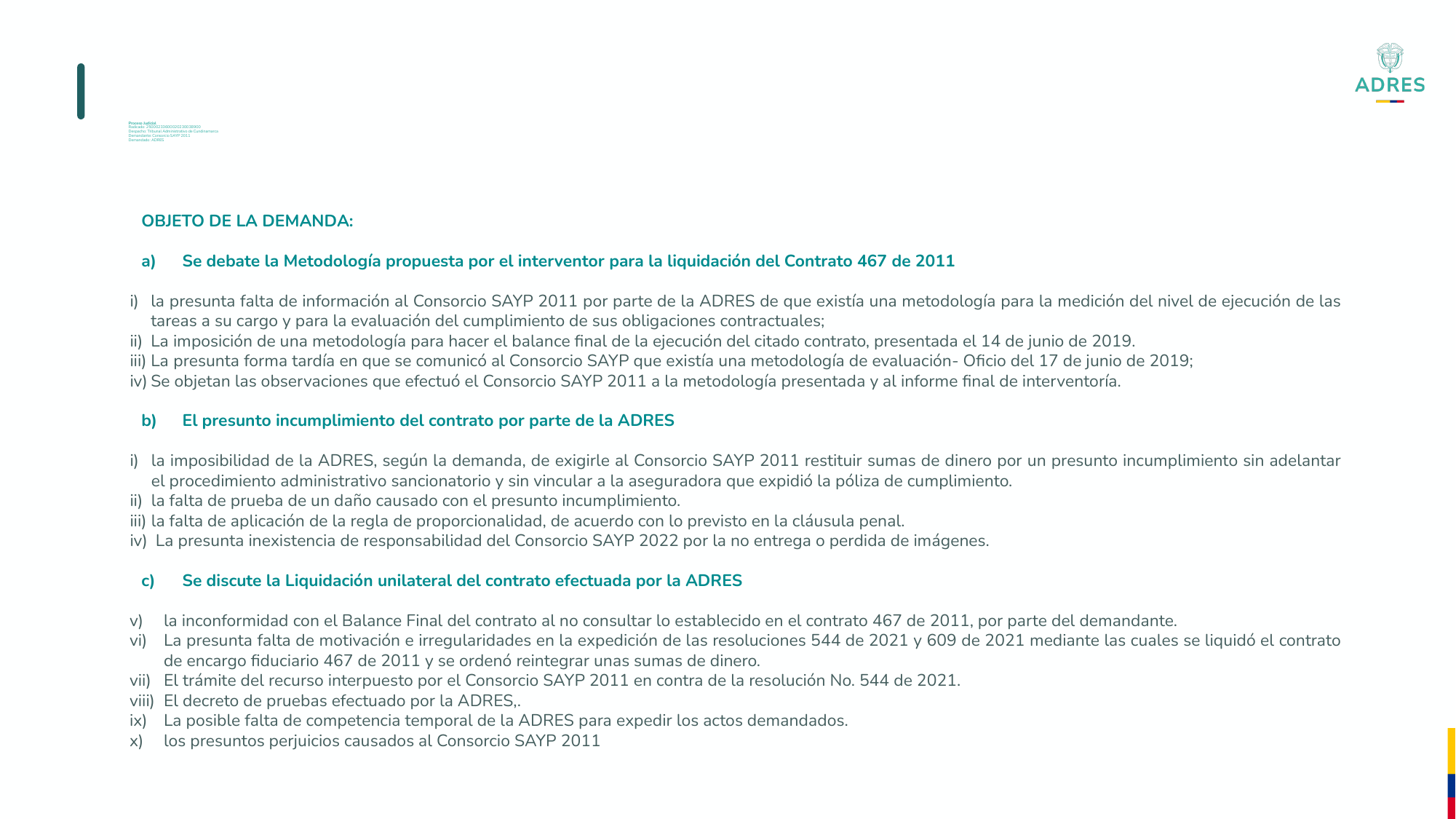

# Proceso Judicial Radicado: 25000233600020230038900 Despacho: Tribunal Administrativo de Cundinamarca Demandante: Consorcio SAYP 2011 Demandado: ADRES

OBJETO DE LA DEMANDA:

Se debate la Metodología propuesta por el interventor para la liquidación del Contrato 467 de 2011

la presunta falta de información al Consorcio SAYP 2011 por parte de la ADRES de que existía una metodología para la medición del nivel de ejecución de las tareas a su cargo y para la evaluación del cumplimiento de sus obligaciones contractuales;
La imposición de una metodología para hacer el balance final de la ejecución del citado contrato, presentada el 14 de junio de 2019.
La presunta forma tardía en que se comunicó al Consorcio SAYP que existía una metodología de evaluación- Oficio del 17 de junio de 2019;
Se objetan las observaciones que efectuó el Consorcio SAYP 2011 a la metodología presentada y al informe final de interventoría.

El presunto incumplimiento del contrato por parte de la ADRES

la imposibilidad de la ADRES, según la demanda, de exigirle al Consorcio SAYP 2011 restituir sumas de dinero por un presunto incumplimiento sin adelantar el procedimiento administrativo sancionatorio y sin vincular a la aseguradora que expidió la póliza de cumplimiento.
la falta de prueba de un daño causado con el presunto incumplimiento.
la falta de aplicación de la regla de proporcionalidad, de acuerdo con lo previsto en la cláusula penal.
 La presunta inexistencia de responsabilidad del Consorcio SAYP 2022 por la no entrega o perdida de imágenes.

Se discute la Liquidación unilateral del contrato efectuada por la ADRES

la inconformidad con el Balance Final del contrato al no consultar lo establecido en el contrato 467 de 2011, por parte del demandante.
La presunta falta de motivación e irregularidades en la expedición de las resoluciones 544 de 2021 y 609 de 2021 mediante las cuales se liquidó el contrato de encargo fiduciario 467 de 2011 y se ordenó reintegrar unas sumas de dinero.
El trámite del recurso interpuesto por el Consorcio SAYP 2011 en contra de la resolución No. 544 de 2021.
El decreto de pruebas efectuado por la ADRES,.
La posible falta de competencia temporal de la ADRES para expedir los actos demandados.
los presuntos perjuicios causados al Consorcio SAYP 2011